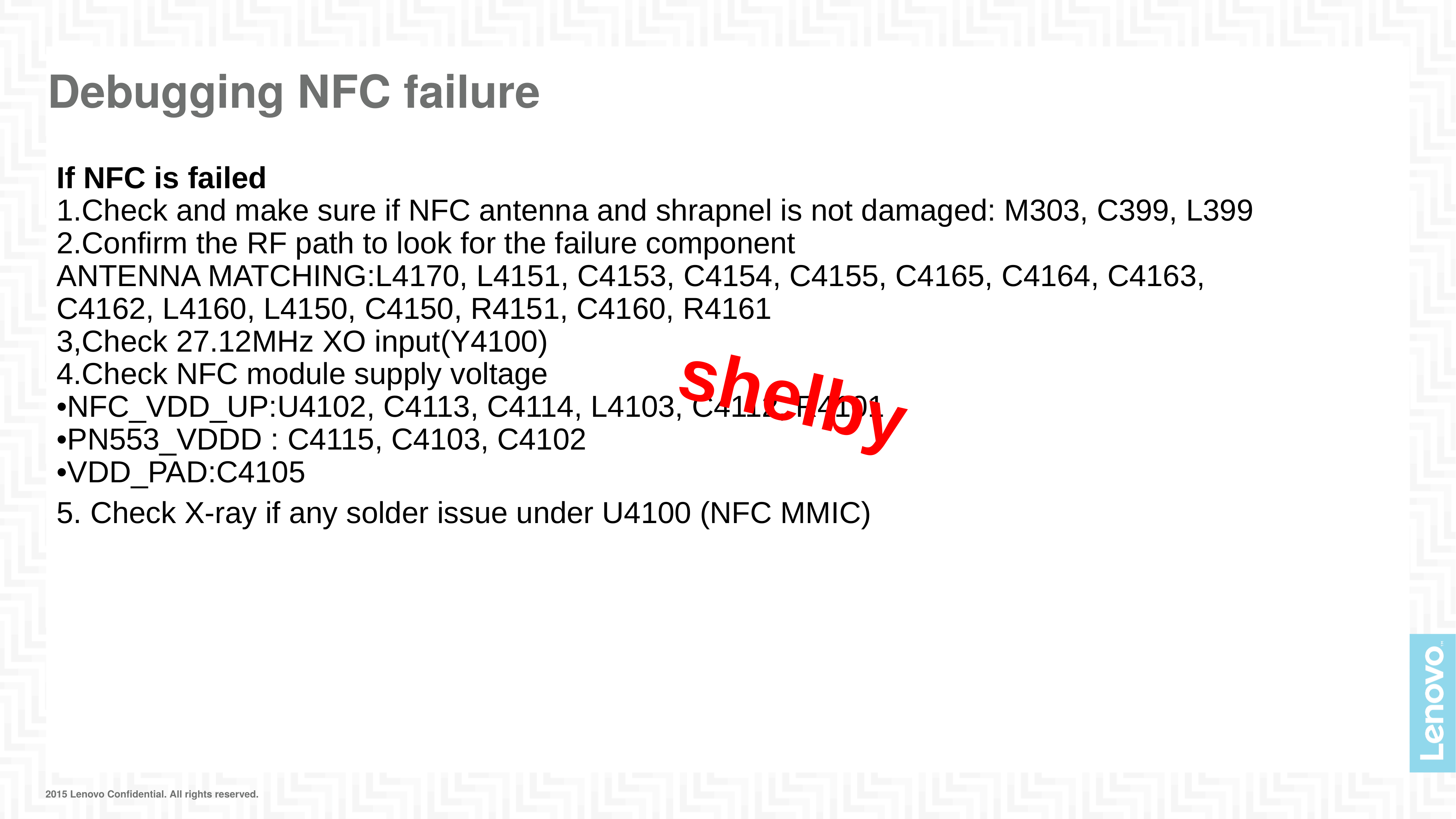

Debugging NFC failure
If NFC is failed
1.Check and make sure if NFC antenna and shrapnel is not damaged: M303, C399, L399
2.Confirm the RF path to look for the failure component
ANTENNA MATCHING:L4170, L4151, C4153, C4154, C4155, C4165, C4164, C4163, C4162, L4160, L4150, C4150, R4151, C4160, R4161
3,Check 27.12MHz XO input(Y4100)
4.Check NFC module supply voltage
•NFC_VDD_UP:U4102, C4113, C4114, L4103, C4112, R4101
•PN553_VDDD : C4115, C4103, C4102
•VDD_PAD:C4105
5. Check X-ray if any solder issue under U4100 (NFC MMIC)

shelby